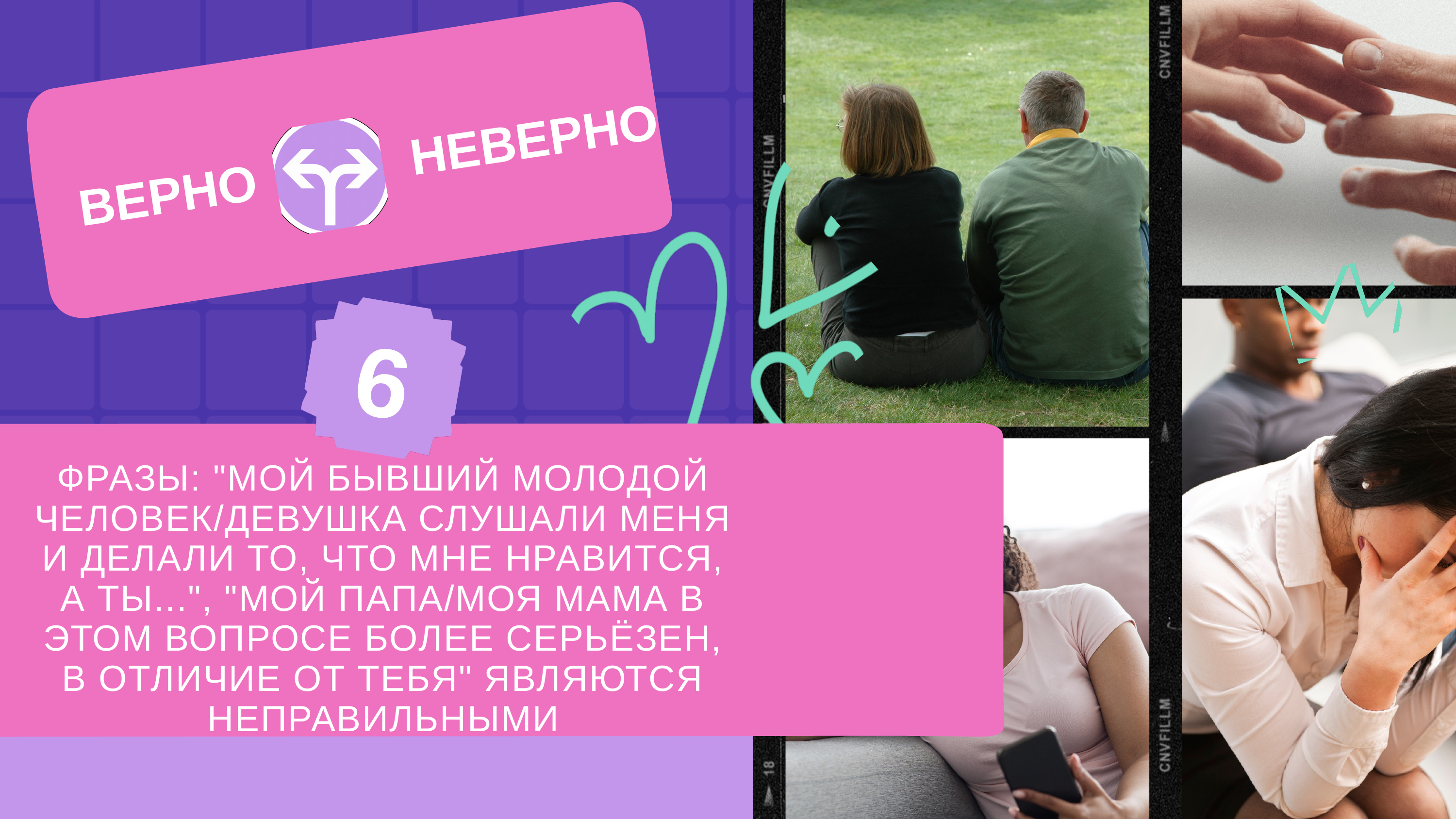

НЕВЕРНО

ВЕРНО

6

ФРАЗЫ: "МОЙ БЫВШИЙ МОЛОДОЙ ЧЕЛОВЕК/ДЕВУШКА СЛУШАЛИ МЕНЯ И ДЕЛАЛИ ТО, ЧТО МНЕ НРАВИТСЯ, А ТЫ...", "МОЙ ПАПА/МОЯ МАМА В ЭТОМ ВОПРОСЕ БОЛЕЕ СЕРЬЁЗЕН, В ОТЛИЧИЕ ОТ ТЕБЯ" ЯВЛЯЮТСЯ НЕПРАВИЛЬНЫМИ